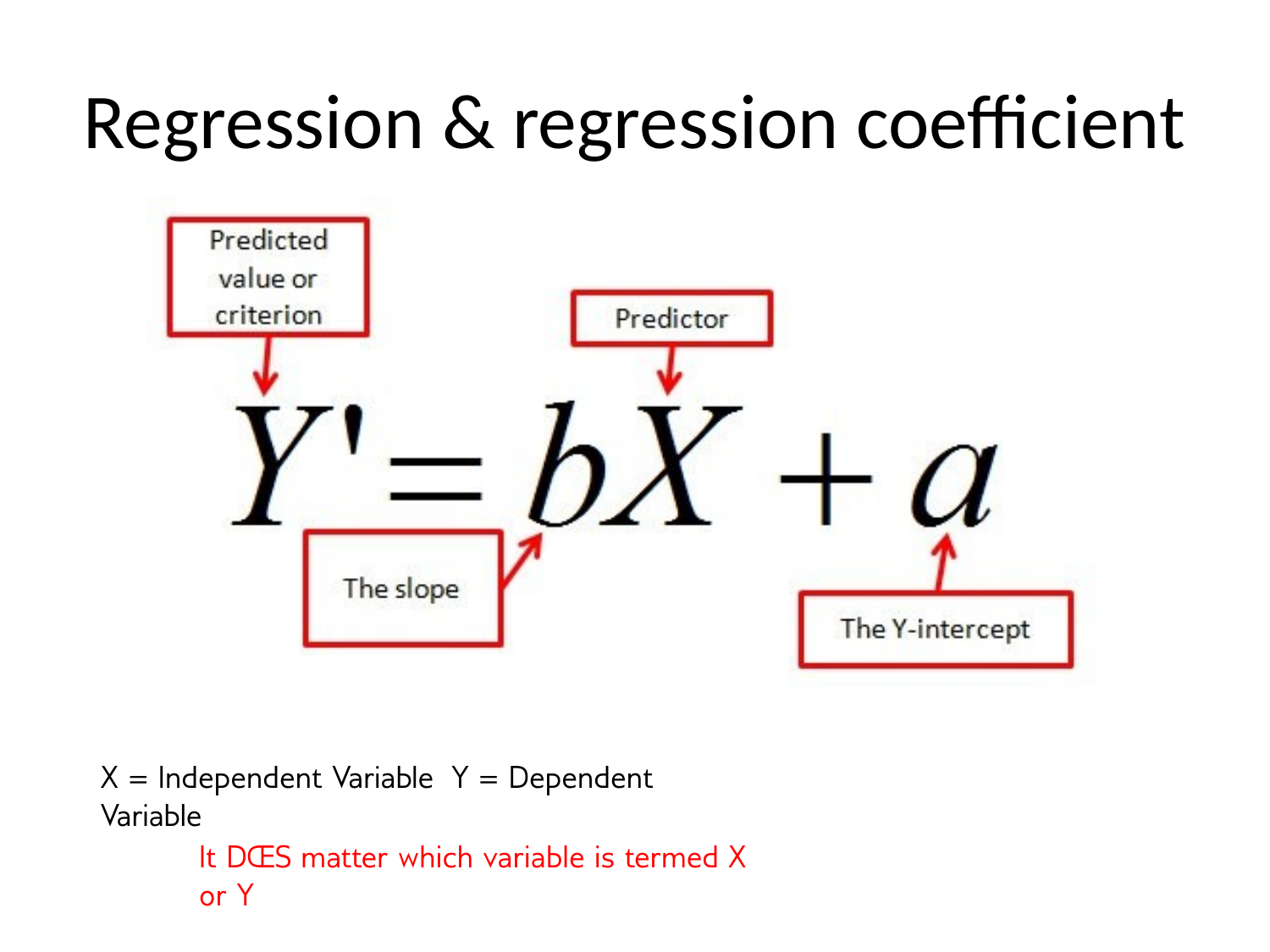

# Regression & regression coefficient

X = Independent Variable  Y = Dependent Variable
It DOES matter which variable is termed X or Y